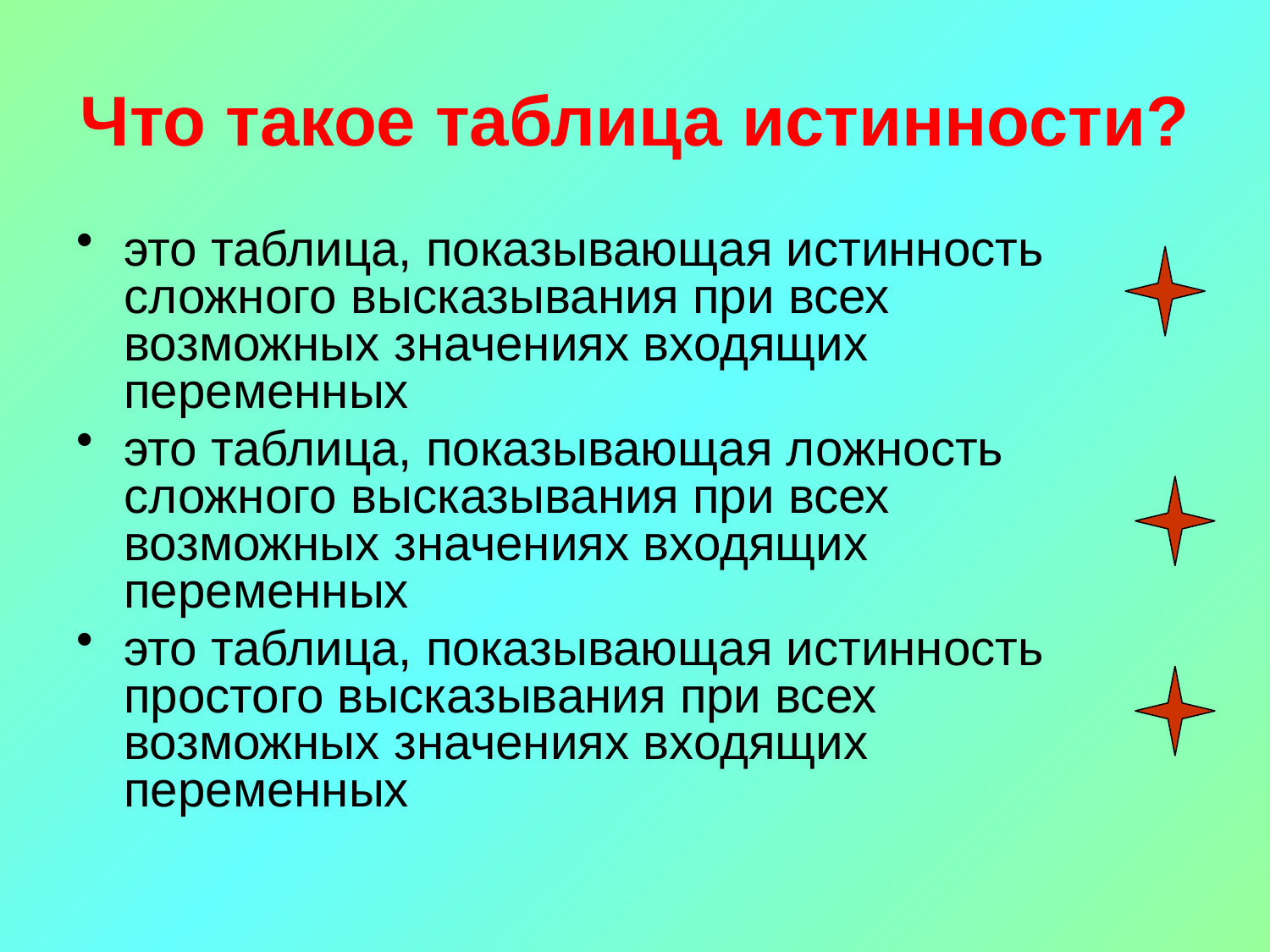

# Что такое таблица истинности?
это таблица, показывающая истинность сложного высказывания при всех возможных значениях входящих переменных
это таблица, показывающая ложность сложного высказывания при всех возможных значениях входящих переменных
это таблица, показывающая истинность простого высказывания при всех возможных значениях входящих переменных